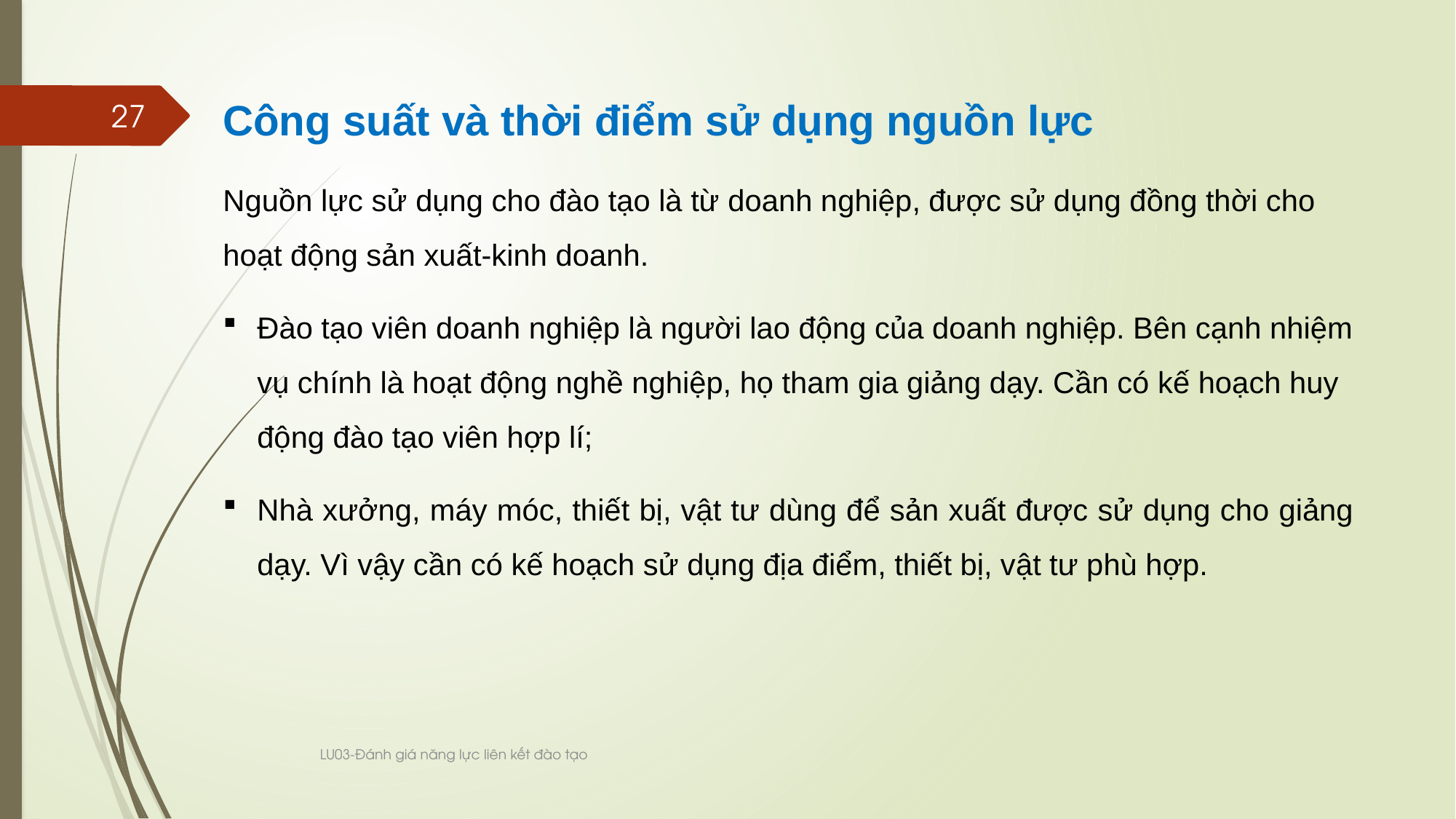

Công suất và thời điểm sử dụng nguồn lực
Nguồn lực sử dụng cho đào tạo là từ doanh nghiệp, được sử dụng đồng thời cho hoạt động sản xuất-kinh doanh.
Đào tạo viên doanh nghiệp là người lao động của doanh nghiệp. Bên cạnh nhiệm vụ chính là hoạt động nghề nghiệp, họ tham gia giảng dạy. Cần có kế hoạch huy động đào tạo viên hợp lí;
Nhà xưởng, máy móc, thiết bị, vật tư dùng để sản xuất được sử dụng cho giảng dạy. Vì vậy cần có kế hoạch sử dụng địa điểm, thiết bị, vật tư phù hợp.
27
LU03-Đánh giá năng lực liên kết đào tạo